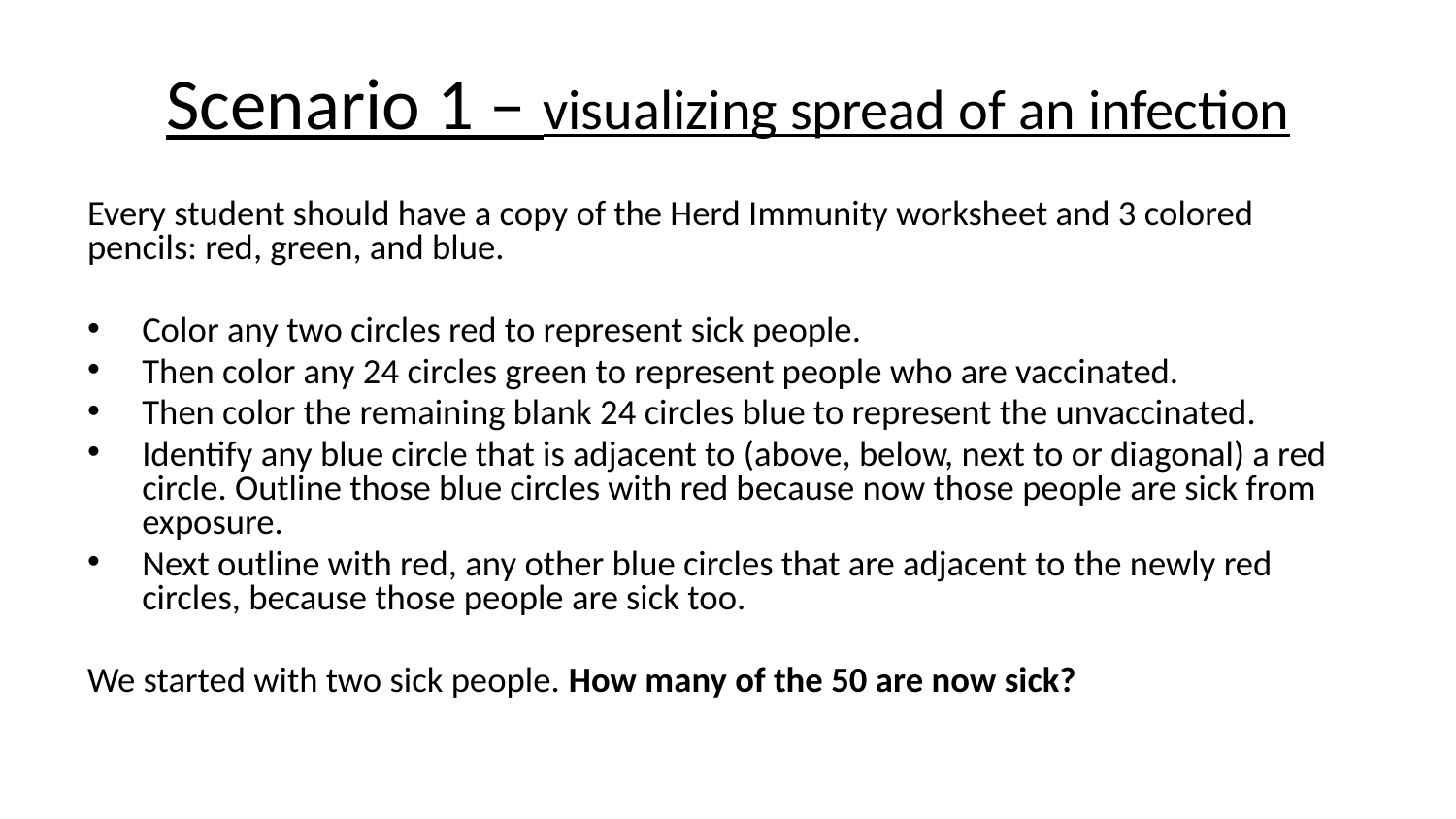

# Scenario 1 – visualizing spread of an infection
Every student should have a copy of the Herd Immunity worksheet and 3 colored pencils: red, green, and blue.

Color any two circles red to represent sick people.
Then color any 24 circles green to represent people who are vaccinated.
Then color the remaining blank 24 circles blue to represent the unvaccinated.
Identify any blue circle that is adjacent to (above, below, next to or diagonal) a red circle. Outline those blue circles with red because now those people are sick from exposure.
Next outline with red, any other blue circles that are adjacent to the newly red circles, because those people are sick too.

We started with two sick people. How many of the 50 are now sick?